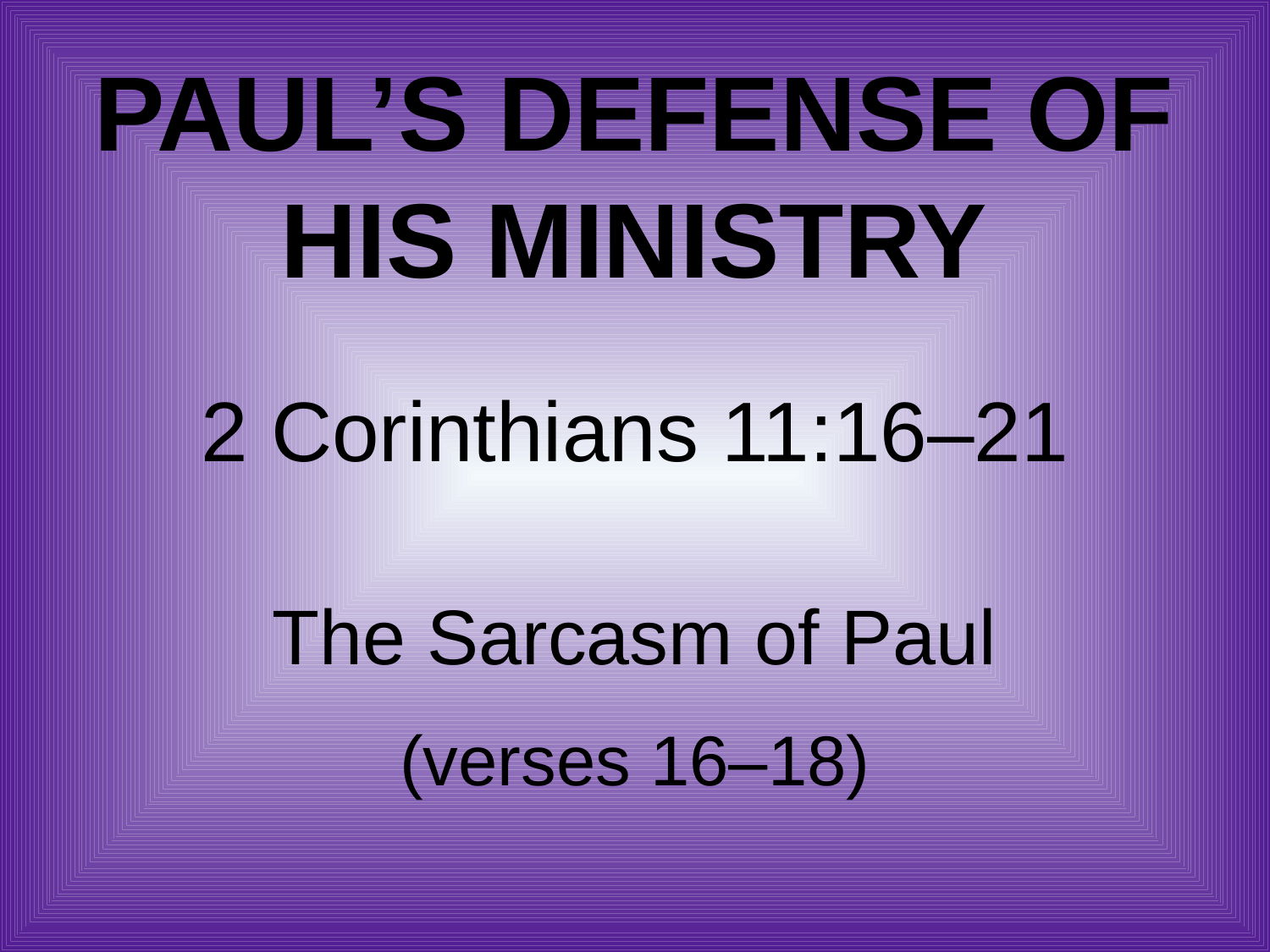

# Paul’s Defense of His Ministry
2 Corinthians 11:16–21

The Sarcasm of Paul
(verses 16–18)